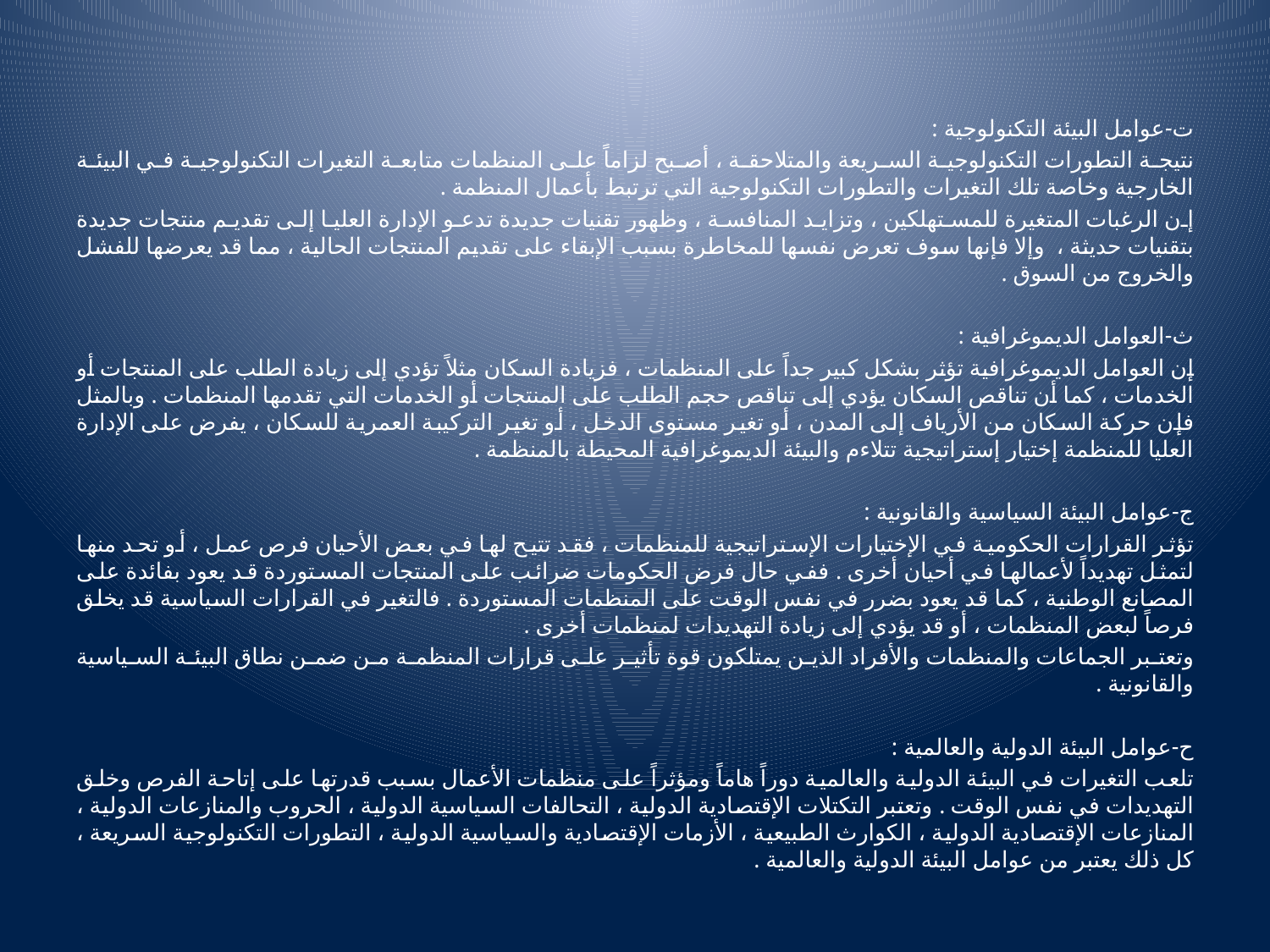

ت‌-عوامل البيئة التكنولوجية :
نتيجة التطورات التكنولوجية السريعة والمتلاحقة ، أصبح لزاماً على المنظمات متابعة التغيرات التكنولوجية في البيئة الخارجية وخاصة تلك التغيرات والتطورات التكنولوجية التي ترتبط بأعمال المنظمة .
إن الرغبات المتغيرة للمستهلكين ، وتزايد المنافسة ، وظهور تقنيات جديدة تدعو الإدارة العليا إلى تقديم منتجات جديدة بتقنيات حديثة ،  وإلا فإنها سوف تعرض نفسها للمخاطرة بسبب الإبقاء على تقديم المنتجات الحالية ، مما قد يعرضها للفشل والخروج من السوق .

ث‌-العوامل الديموغرافية :
إن العوامل الديموغرافية تؤثر بشكل كبير جداً على المنظمات ، فزيادة السكان مثلاً تؤدي إلى زيادة الطلب على المنتجات أو الخدمات ، كما أن تناقص السكان يؤدي إلى تناقص حجم الطلب على المنتجات أو الخدمات التي تقدمها المنظمات . وبالمثل فإن حركة السكان من الأرياف إلى المدن ، أو تغير مستوى الدخل ، أو تغير التركيبة العمرية للسكان ، يفرض على الإدارة العليا للمنظمة إختيار إستراتيجية تتلاءم والبيئة الديموغرافية المحيطة بالمنظمة .

ج‌-عوامل البيئة السياسية والقانونية :
تؤثر القرارات الحكومية في الإختيارات الإستراتيجية للمنظمات ، فقد تتيح لها في بعض الأحيان فرص عمل ، أو تحد منها لتمثل تهديداً لأعمالها في أحيان أخرى . ففي حال فرض الحكومات ضرائب على المنتجات المستوردة قد يعود بفائدة على المصانع الوطنية ، كما قد يعود بضرر في نفس الوقت على المنظمات المستوردة . فالتغير في القرارات السياسية قد يخلق فرصاً لبعض المنظمات ، أو قد يؤدي إلى زيادة التهديدات لمنظمات أخرى .
وتعتبر الجماعات والمنظمات والأفراد الذين يمتلكون قوة تأثير على قرارات المنظمة من ضمن نطاق البيئة السياسية والقانونية .

ح‌-عوامل البيئة الدولية والعالمية :
تلعب التغيرات في البيئة الدولية والعالمية دوراً هاماً ومؤثراً على منظمات الأعمال بسبب قدرتها على إتاحة الفرص وخلق التهديدات في نفس الوقت . وتعتبر التكتلات الإقتصادية الدولية ، التحالفات السياسية الدولية ، الحروب والمنازعات الدولية ، المنازعات الإقتصادية الدولية ، الكوارث الطبيعية ، الأزمات الإقتصادية والسياسية الدولية ، التطورات التكنولوجية السريعة ، كل ذلك يعتبر من عوامل البيئة الدولية والعالمية .